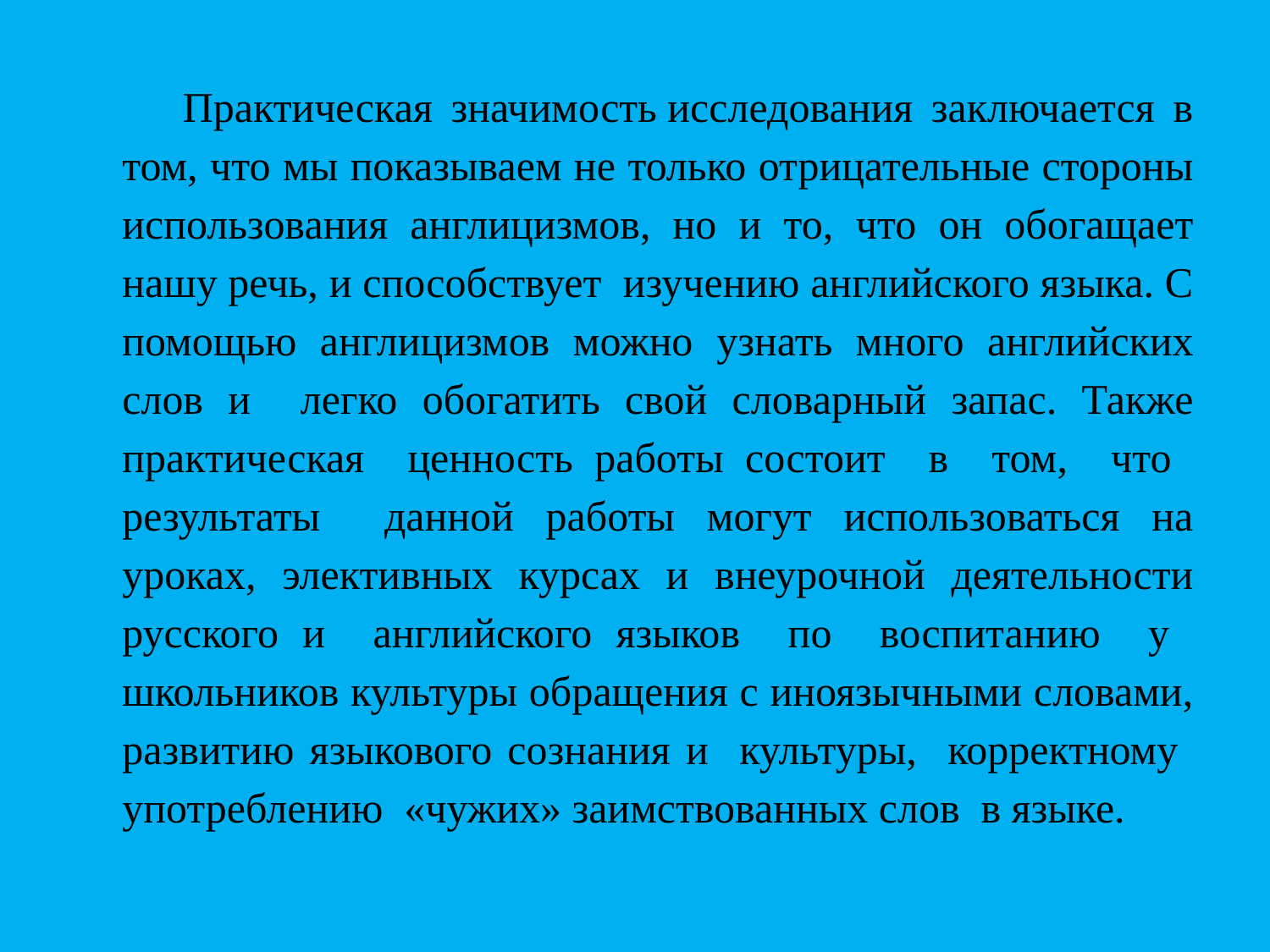

Практическая значимость исследования заключается в том, что мы показываем не только отрицательные стороны использования англицизмов, но и то, что он обогащает нашу речь, и способствует  изучению английского языка. С помощью англицизмов можно узнать много английских слов и  легко обогатить свой словарный запас. Также практическая  ценность работы состоит  в  том,  что  результаты  данной работы могут использоваться на уроках, элективных курсах и внеурочной деятельности русского и  английского языков  по  воспитанию  у  школьников культуры обращения с иноязычными словами, развитию языкового сознания и  культуры,  корректному  употреблению  «чужих» заимствованных слов  в языке.